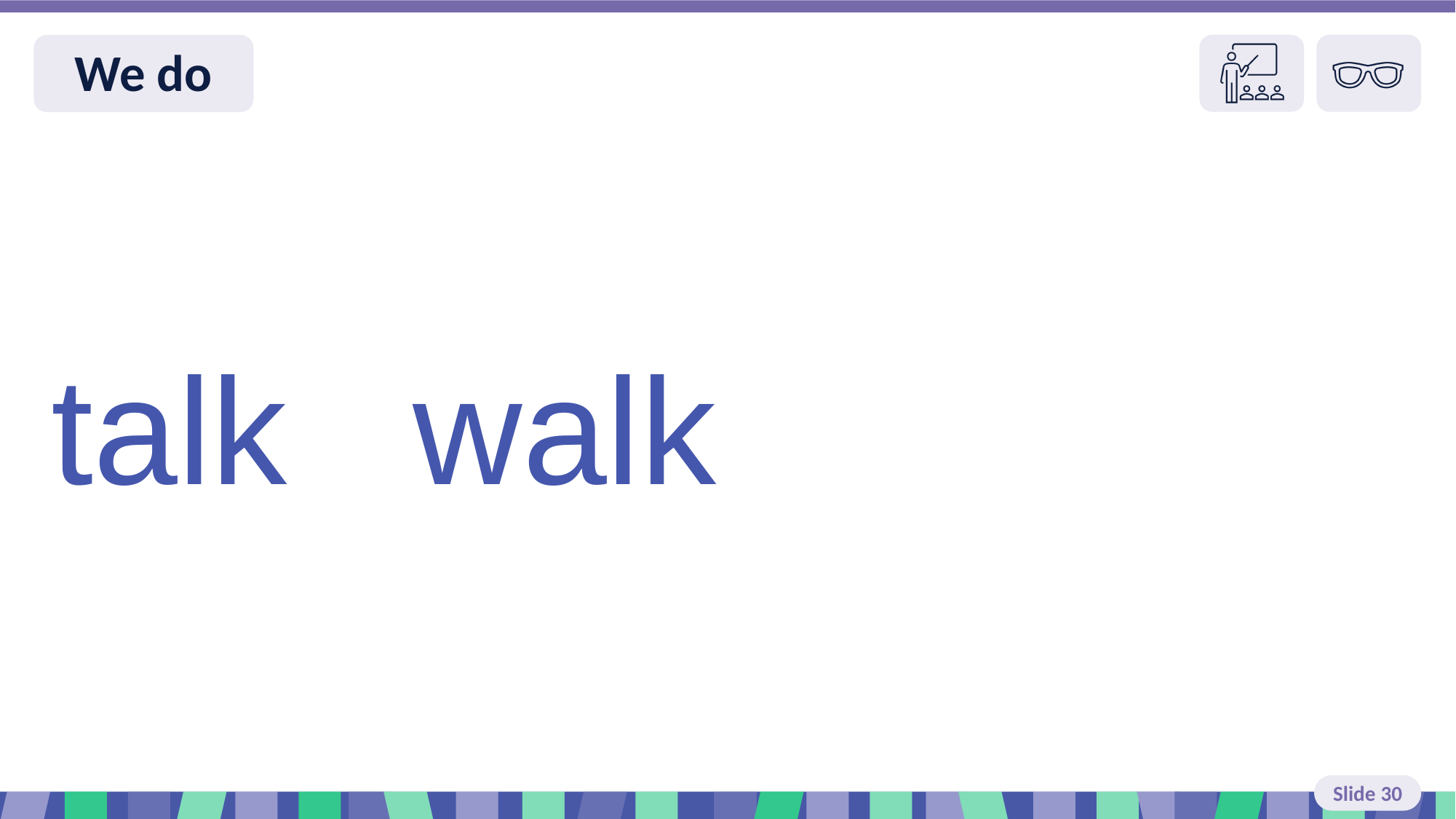

Slide 30 We do read
talk   walk